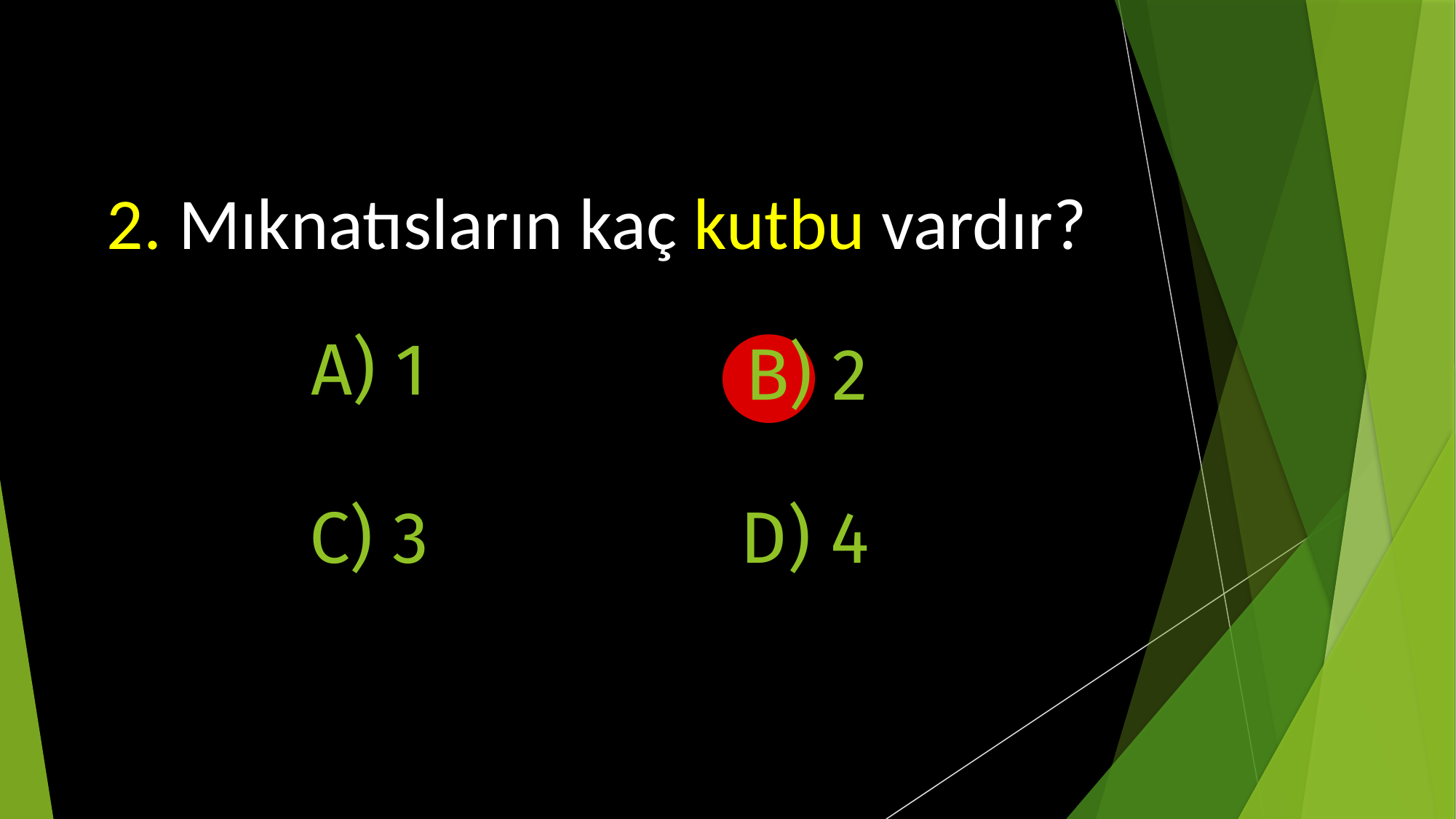

# 2. Mıknatısların kaç kutbu vardır?
A) 1
B) 2

C) 3
D) 4